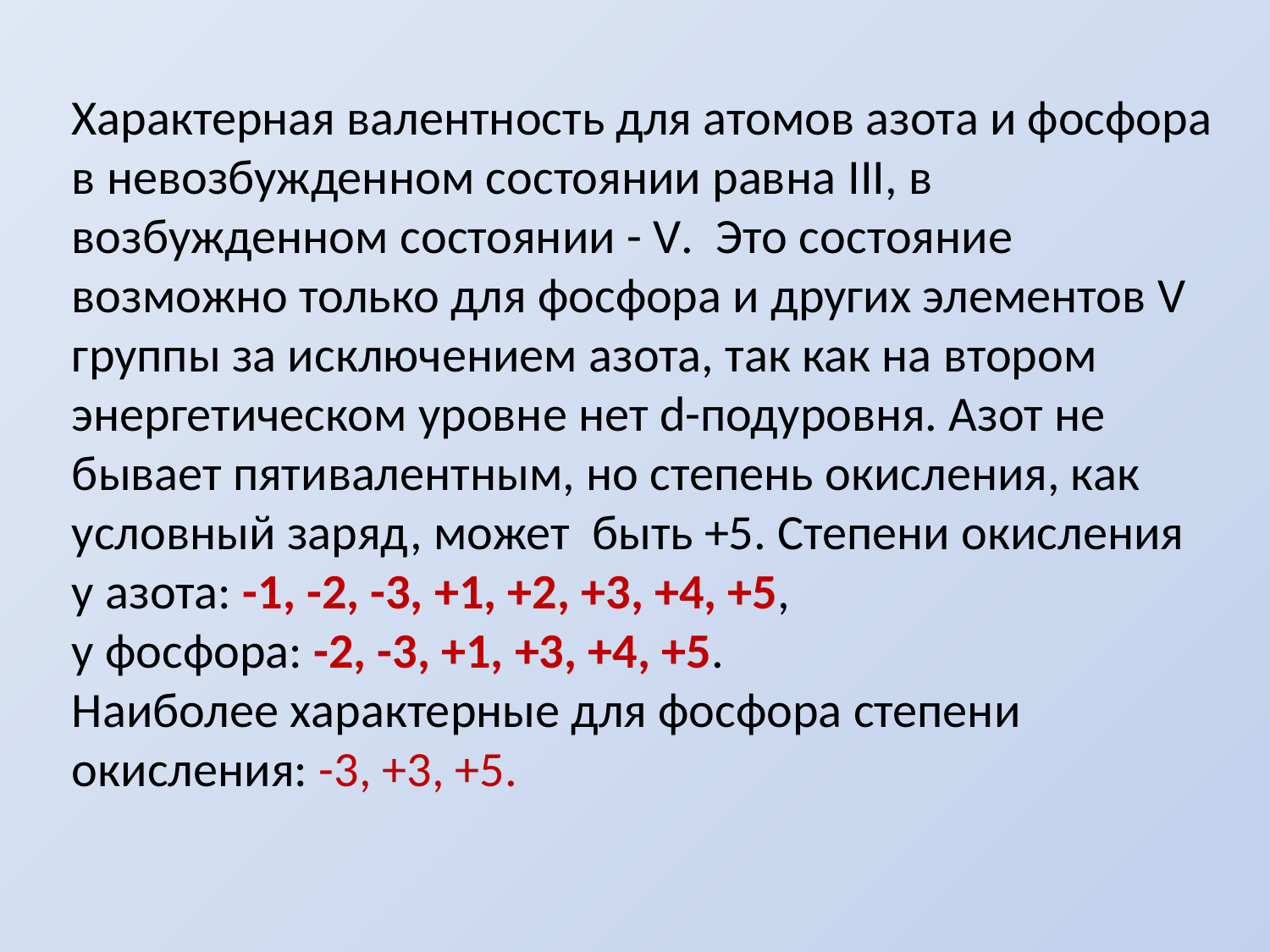

Характерная валентность для атомов азота и фосфора в невозбужденном состоянии равна III, в возбужденном состоянии - V.  Это состояние возможно только для фосфора и других элементов V группы за исключением азота, так как на втором энергетическом уровне нет d-подуровня. Азот не бывает пятивалентным, но степень окисления, как условный заряд, может  быть +5. Степени окисления у азота: -1, -2, -3, +1, +2, +3, +4, +5,
у фосфора: -2, -3, +1, +3, +4, +5.
Наиболее характерные для фосфора степени окисления: -3, +3, +5.